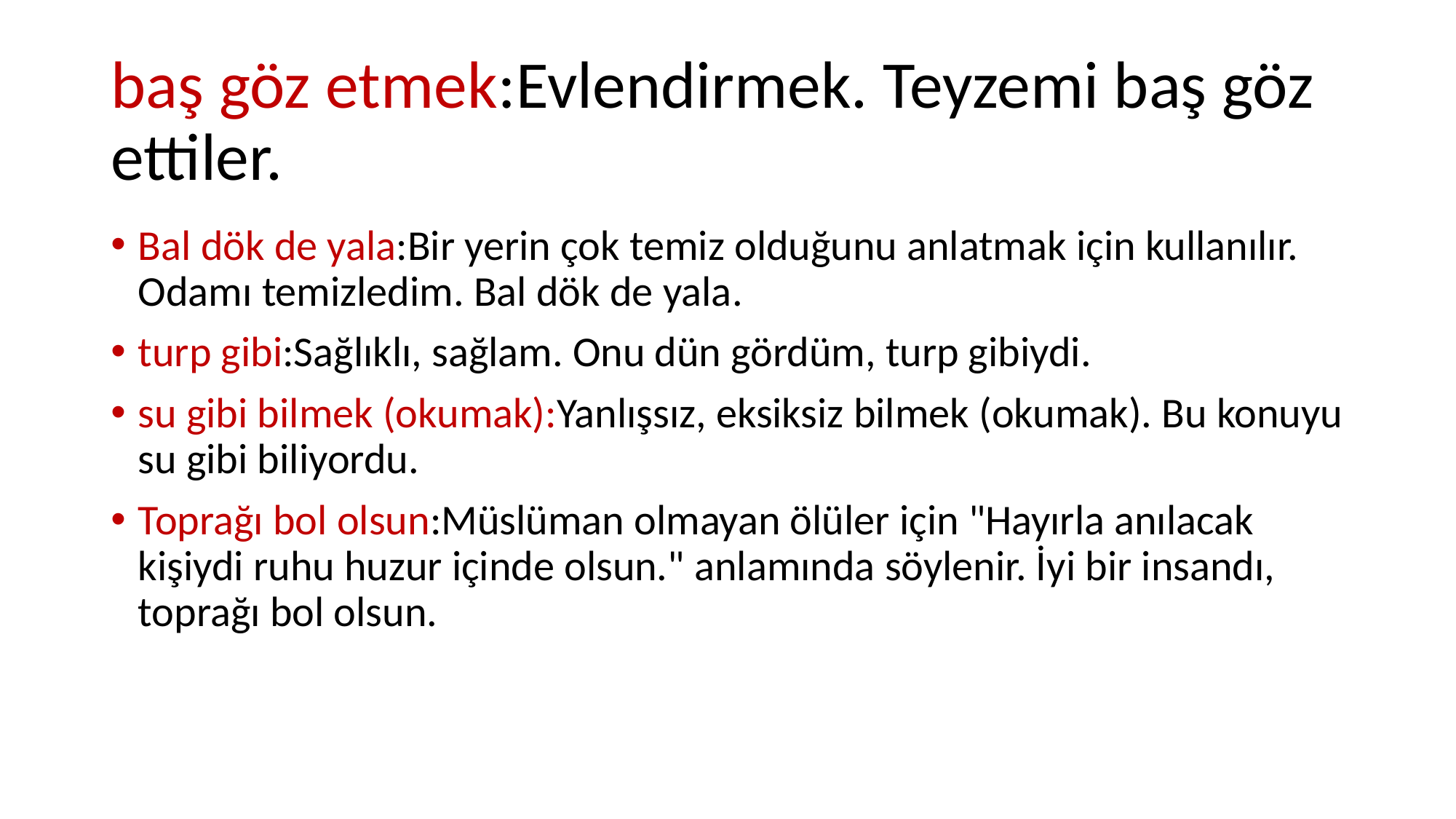

# baş göz etmek:Evlendirmek. Teyzemi baş göz ettiler.
Bal dök de yala:Bir yerin çok temiz olduğunu anlatmak için kullanılır. Odamı temizledim. Bal dök de yala.
turp gibi:Sağlıklı, sağlam. Onu dün gördüm, turp gibiydi.
su gibi bilmek (okumak):Yanlışsız, eksiksiz bilmek (okumak). Bu konuyu su gibi biliyordu.
Toprağı bol olsun:Müslüman olmayan ölüler için "Hayırla anılacak kişiydi ruhu huzur içinde olsun." anlamında söylenir. İyi bir insandı, toprağı bol olsun.